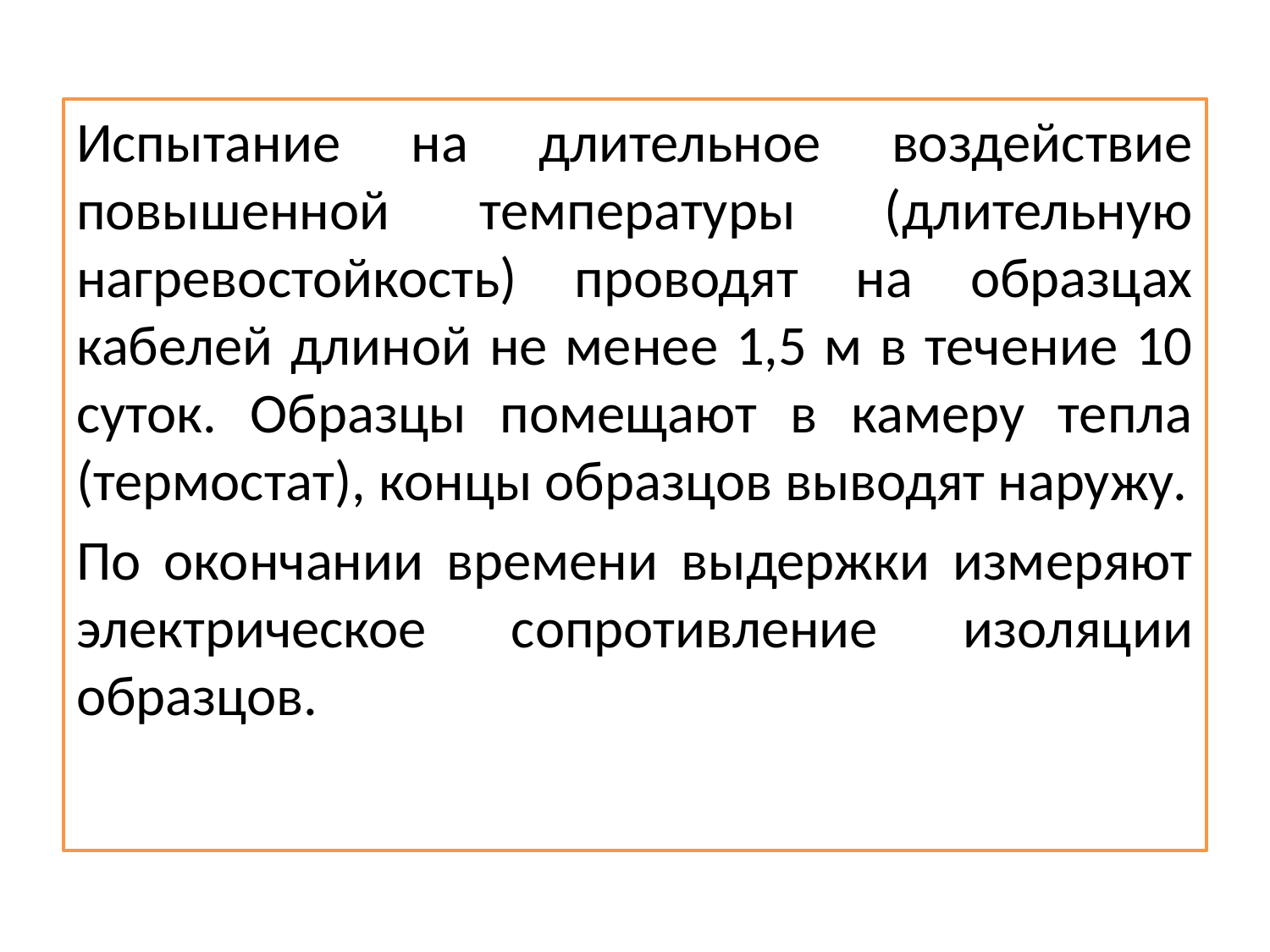

#
Испытание на длительное воздействие повышенной температуры (длительную нагревостойкость) проводят на образцах кабелей длиной не менее 1,5 м в течение 10 суток. Образцы помещают в камеру тепла (термостат), концы образцов выводят наружу.
По окончании времени выдержки измеряют электрическое сопротивление изоляции образцов.